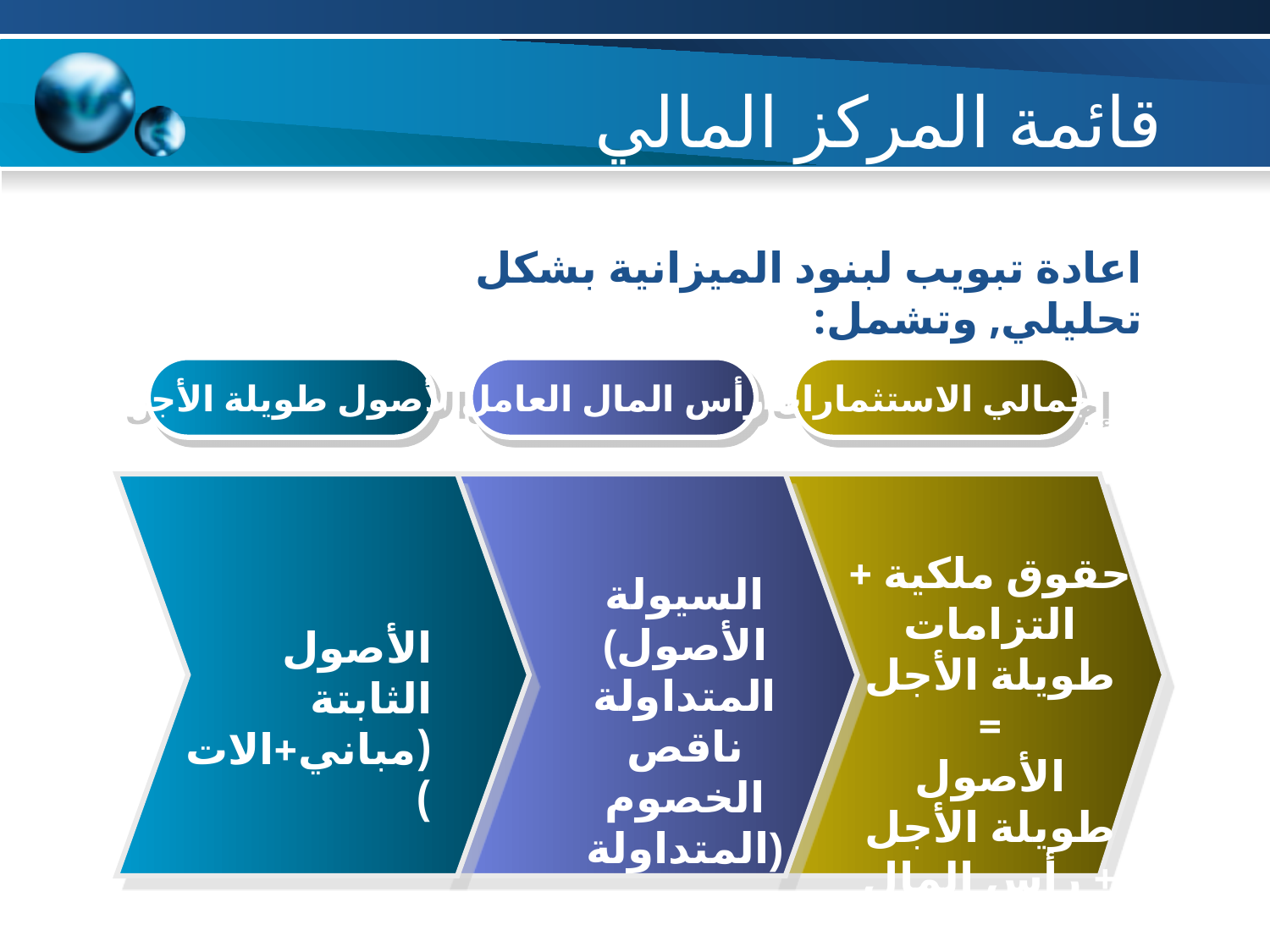

قائمة المركز المالي
اعادة تبويب لبنود الميزانية بشكل تحليلي, وتشمل:
الأصول طويلة الأجل
رأس المال العامل
إجمالي الاستثمارات

حقوق ملكية + التزامات طويلة الأجل =
الأصول طويلة الأجل + رأس المال العامل
السيولة
(الأصول المتداولة ناقص الخصوم المتداولة)
الأصول الثابتة
(مباني+الات)